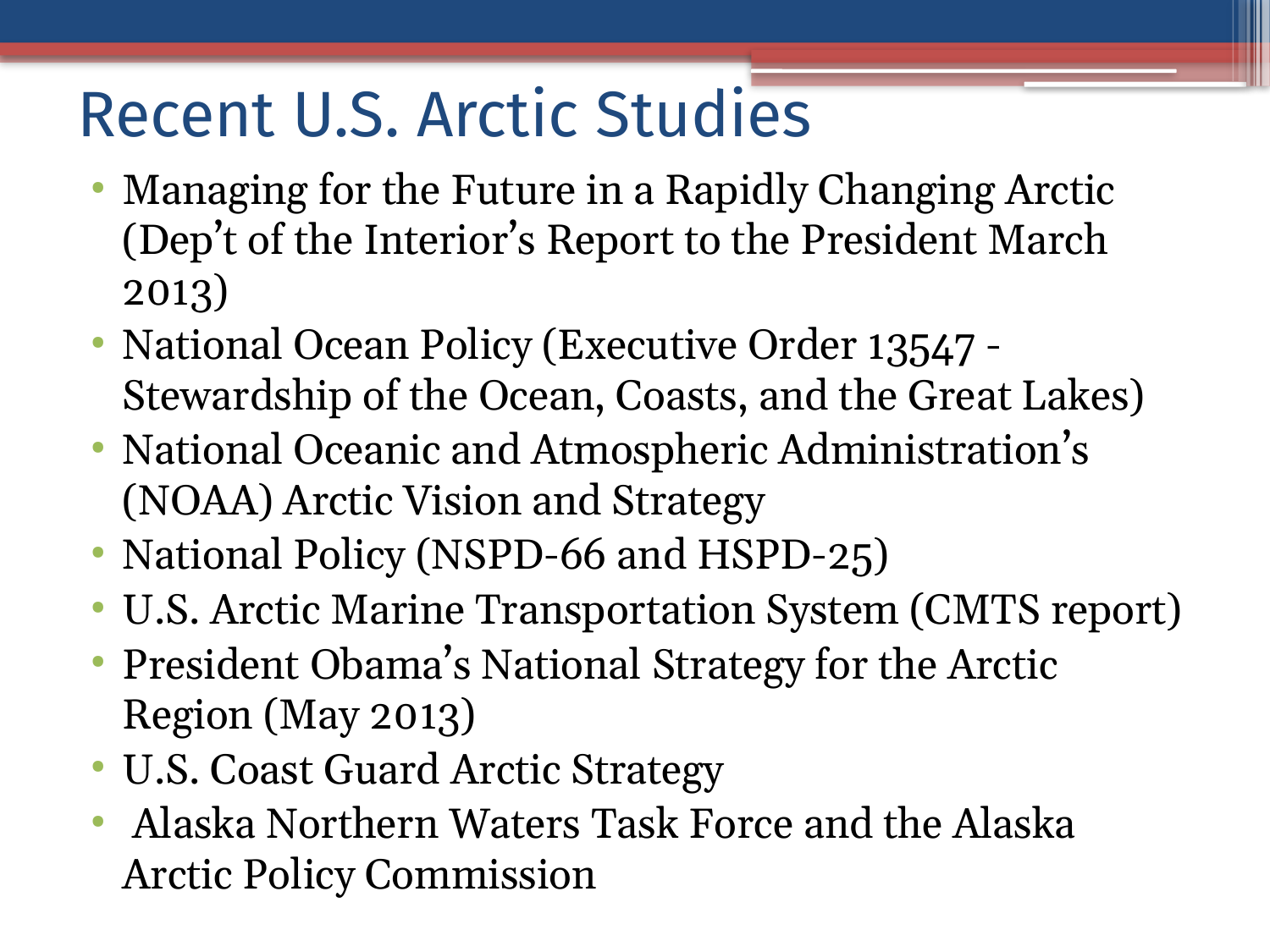

# Recent U.S. Arctic Studies
Managing for the Future in a Rapidly Changing Arctic (Dep’t of the Interior’s Report to the President March 2013)
National Ocean Policy (Executive Order 13547 - Stewardship of the Ocean, Coasts, and the Great Lakes)
National Oceanic and Atmospheric Administration’s (NOAA) Arctic Vision and Strategy
National Policy (NSPD-66 and HSPD-25)
U.S. Arctic Marine Transportation System (CMTS report)
President Obama’s National Strategy for the Arctic Region (May 2013)
U.S. Coast Guard Arctic Strategy
 Alaska Northern Waters Task Force and the Alaska Arctic Policy Commission